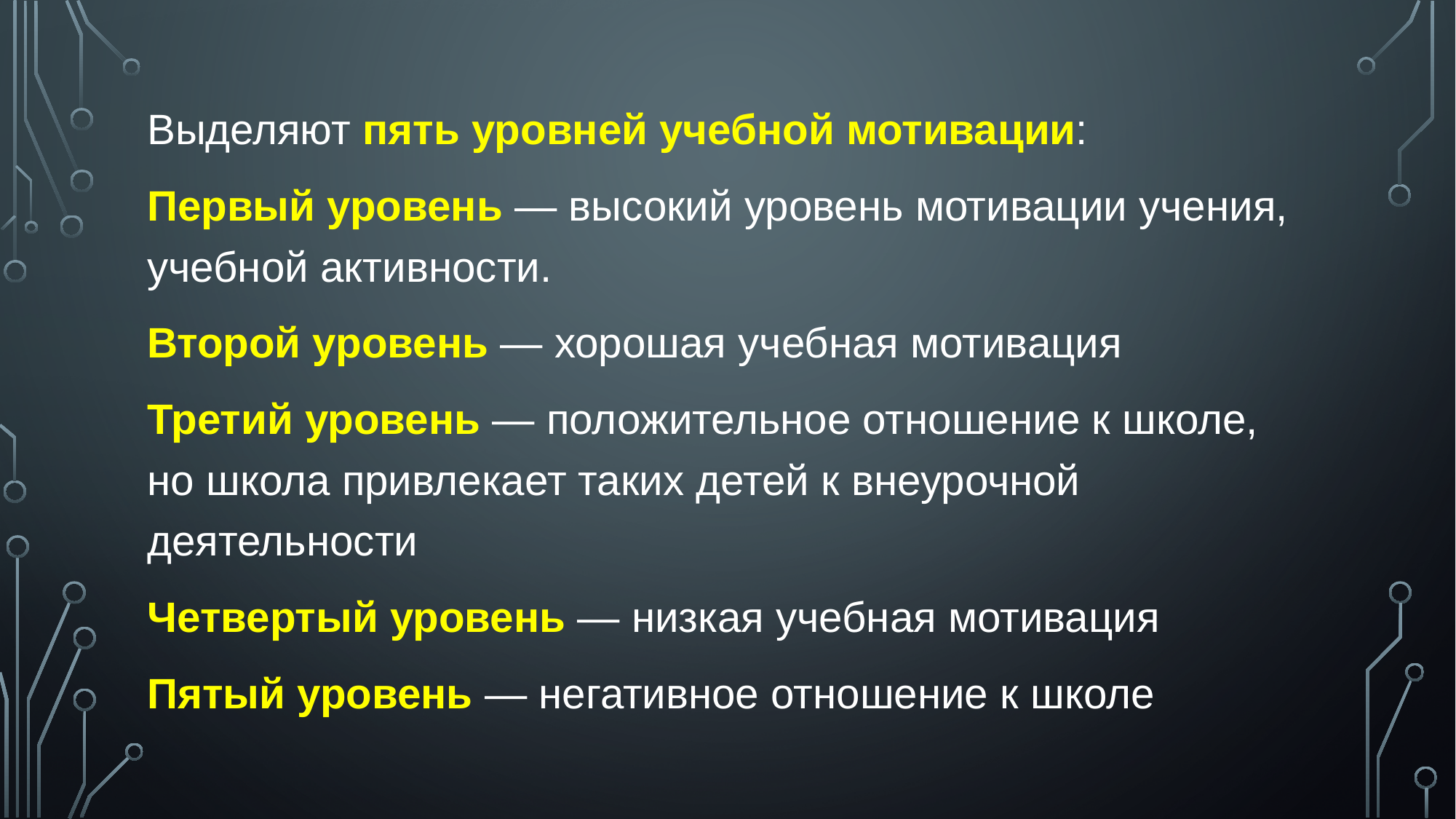

Выделяют пять уровней учебной мотивации:
Первый уровень — высокий уровень мотивации учения, учебной активности.
Второй уровень — хорошая учебная мотивация
Третий уровень — положительное отношение к школе, но школа привлекает таких детей к внеурочной деятельности
Четвертый уровень — низкая учебная мотивация
Пятый уровень — негативное отношение к школе